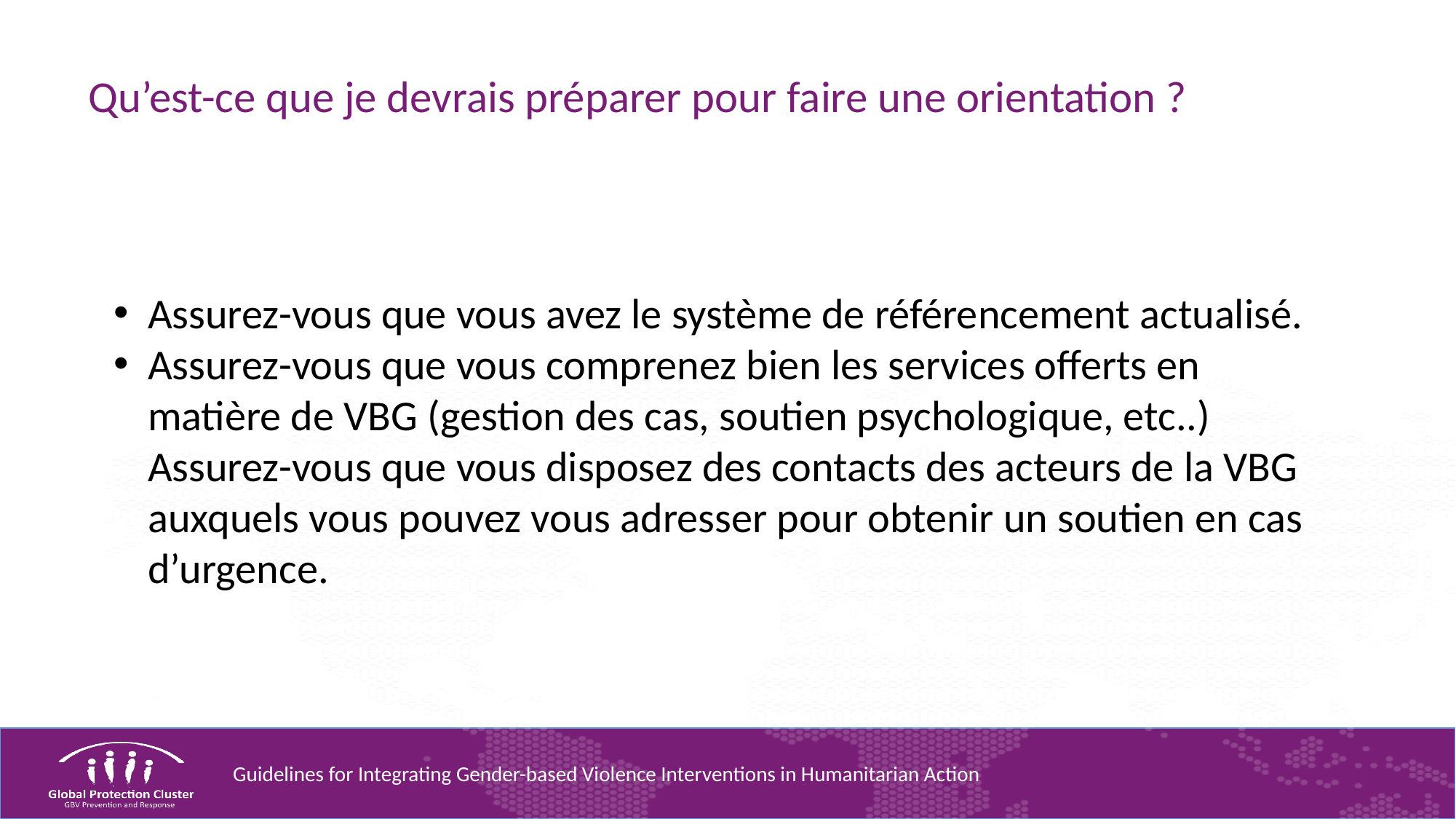

# Qu’est-ce que je devrais préparer pour faire une orientation ?
Assurez-vous que vous avez le système de référencement actualisé.
Assurez-vous que vous comprenez bien les services offerts en matière de VBG (gestion des cas, soutien psychologique, etc..) Assurez-vous que vous disposez des contacts des acteurs de la VBG auxquels vous pouvez vous adresser pour obtenir un soutien en cas d’urgence.